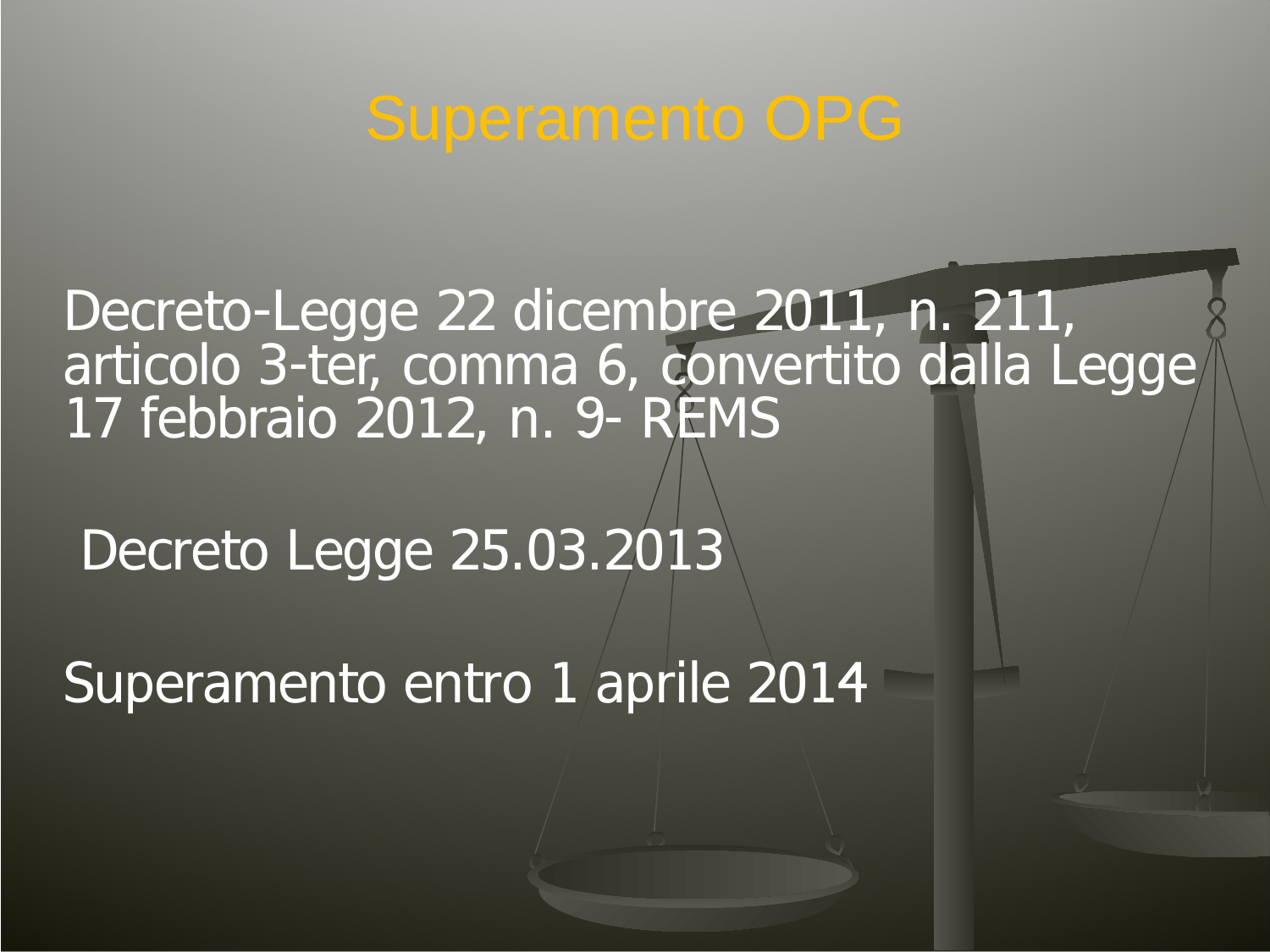

Superamento OPG

Decreto-Legge 22 dicembre 2011, n. 211, articolo 3-ter, comma 6, convertito dalla Legge 17 febbraio 2012, n. 9- REMS

 Decreto Legge 25.03.2013

Superamento entro 1 aprile 2014